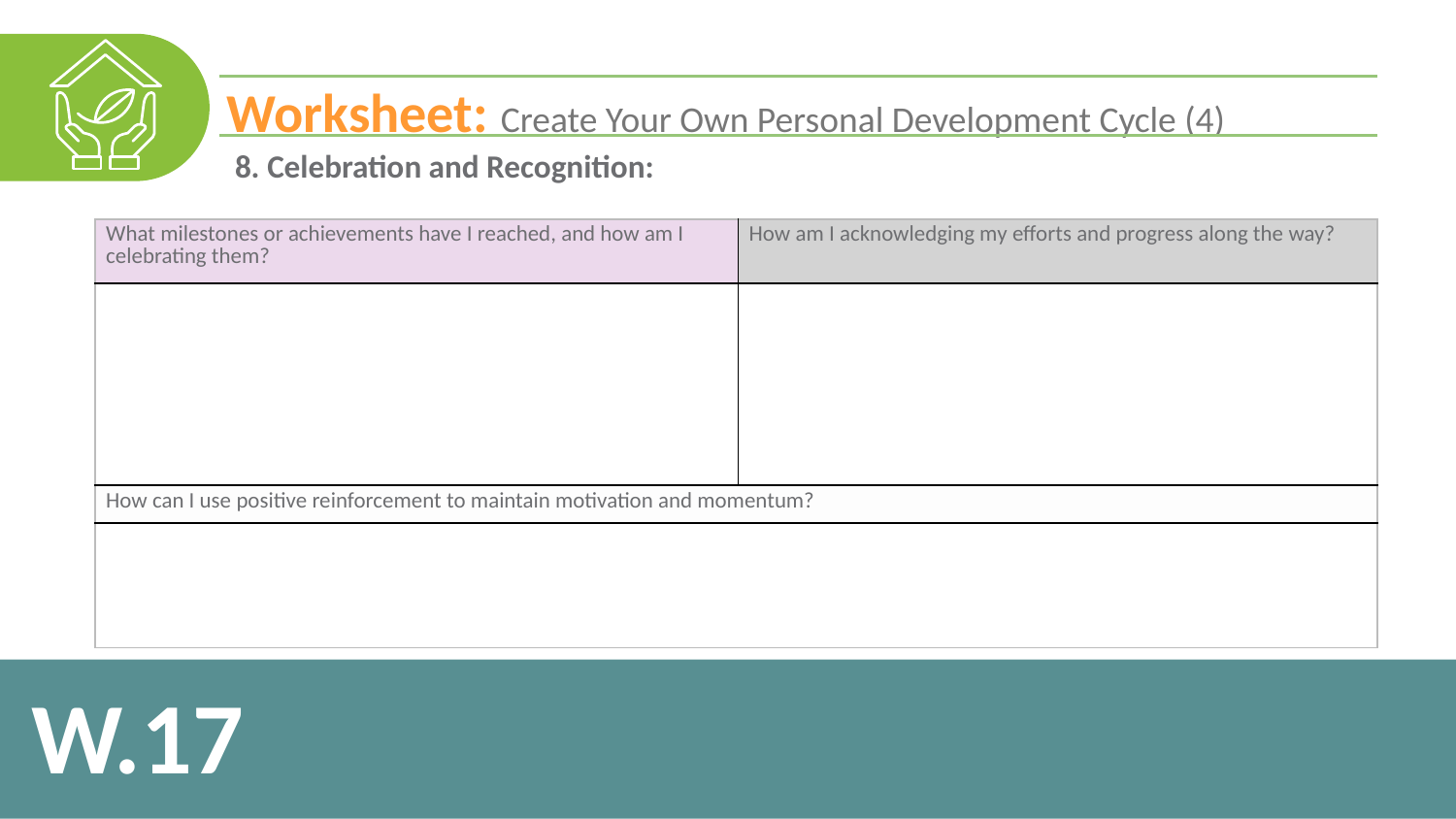

Worksheet: Create Your Own Personal Development Cycle (4)

8. Celebration and Recognition:
| What milestones or achievements have I reached, and how am I celebrating them? | How am I acknowledging my efforts and progress along the way? |
| --- | --- |
|  |  |
| How can I use positive reinforcement to maintain motivation and momentum? |  |
|  |  |

W.17